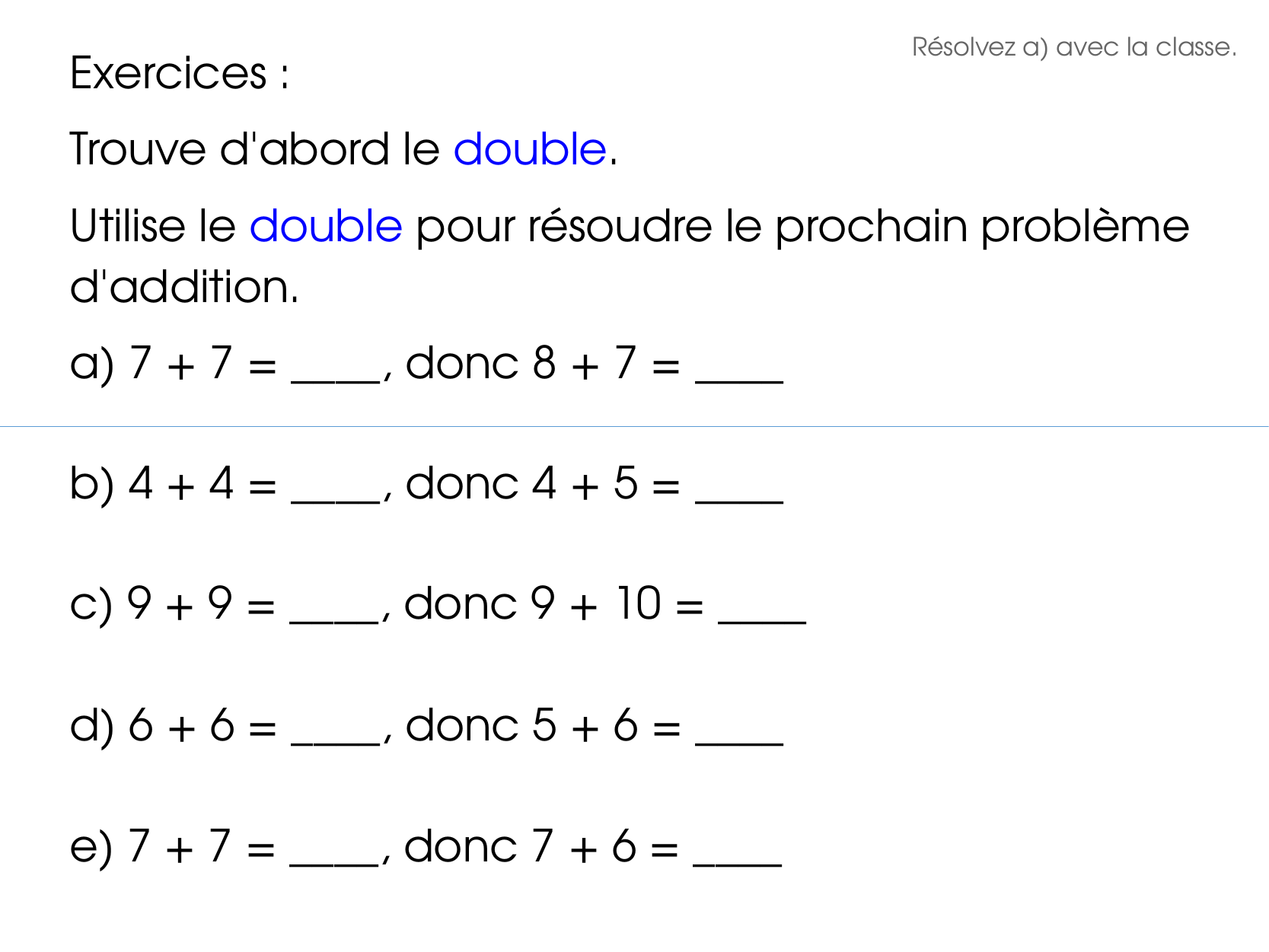

Résolvez a) avec la classe.
Exercices :
Trouve d'abord le double.
Utilise le double pour résoudre le prochain problème d'addition.
a) 7 + 7 = ____, donc 8 + 7 = ____
b) 4 + 4 = ____, donc 4 + 5 = ____
c) 9 + 9 = ____, donc 9 + 10 = ____
d) 6 + 6 = ____, donc 5 + 6 = ____
e) 7 + 7 = ____, donc 7 + 6 = ____